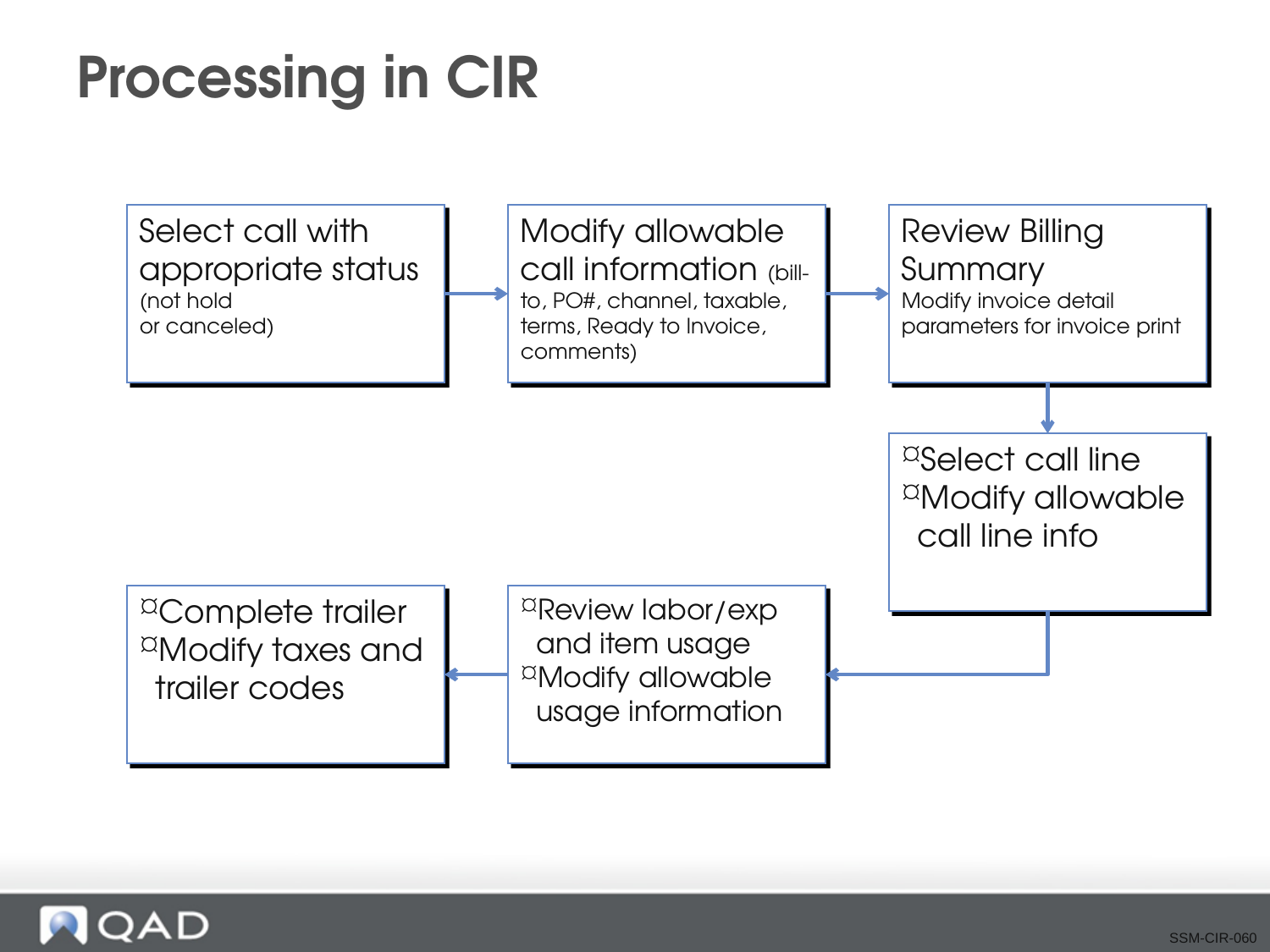

# Processing in CIR
Select call with appropriate status (not hold
or canceled)
Modify allowable call information (bill-to, PO#, channel, taxable, terms, Ready to Invoice, comments)
Review Billing Summary
Modify invoice detail parameters for invoice print
Select call line
Modify allowable call line info
Complete trailer
Modify taxes and trailer codes
Review labor/exp and item usage
Modify allowable usage information
SSM-CIR-060